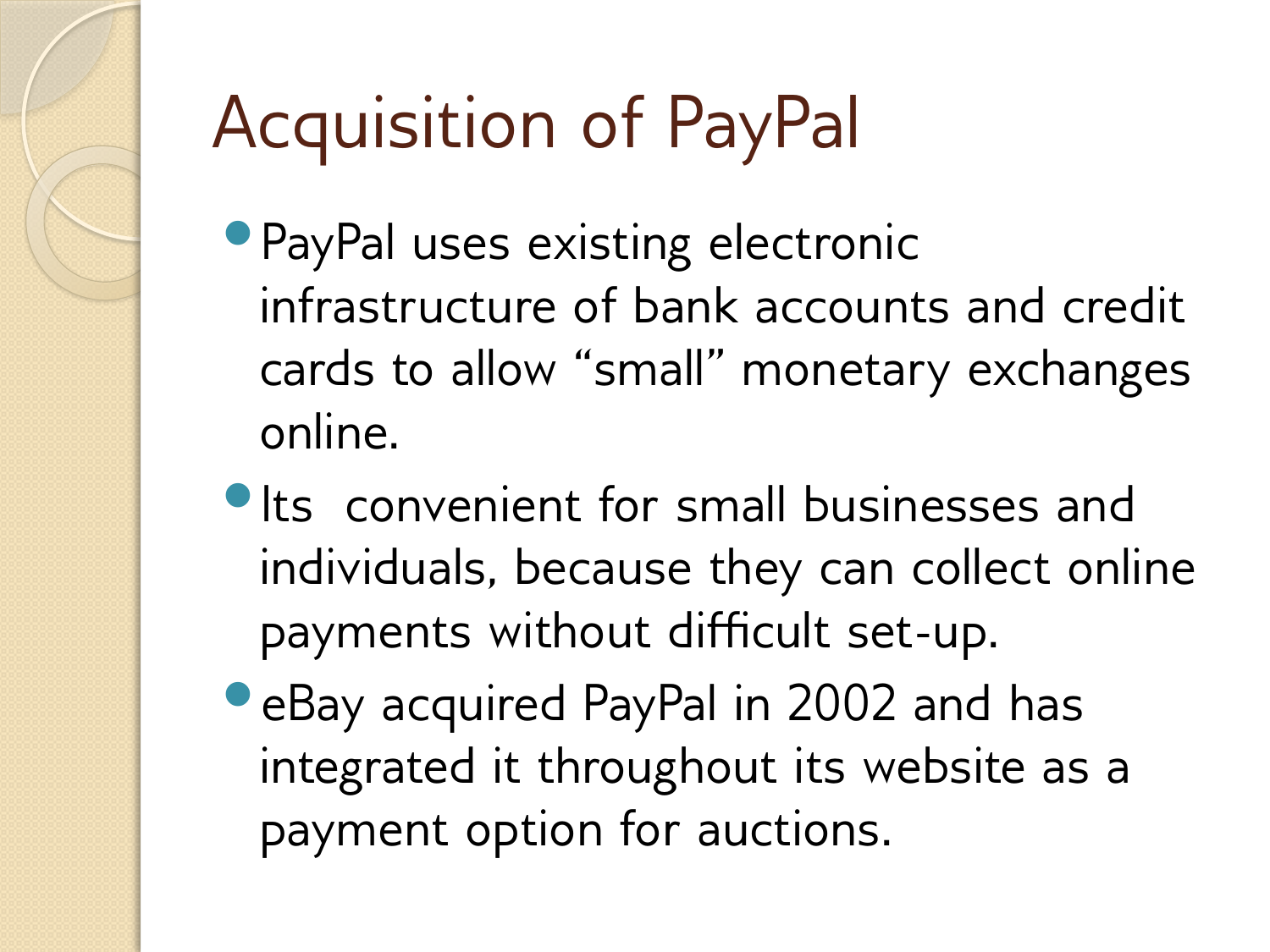

# Acquisition of PayPal
PayPal uses existing electronic infrastructure of bank accounts and credit cards to allow “small” monetary exchanges online.
Its  convenient for small businesses and individuals, because they can collect online payments without difficult set-up.
eBay acquired PayPal in 2002 and has integrated it throughout its website as a payment option for auctions.